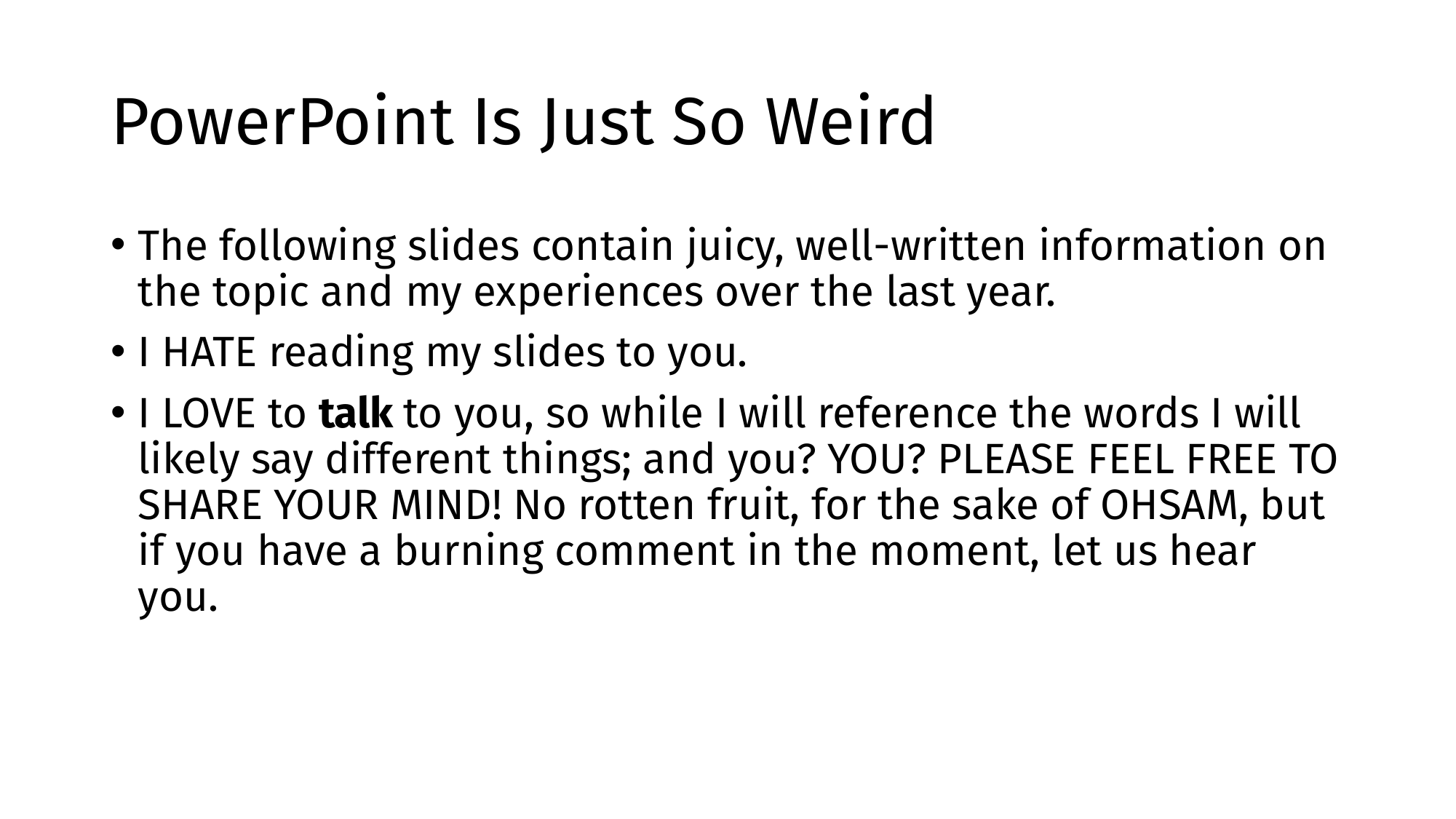

# PowerPoint Is Just So Weird
The following slides contain juicy, well-written information on the topic and my experiences over the last year.
I HATE reading my slides to you.
I LOVE to talk to you, so while I will reference the words I will likely say different things; and you? YOU? PLEASE FEEL FREE TO SHARE YOUR MIND! No rotten fruit, for the sake of OHSAM, but if you have a burning comment in the moment, let us hear you.